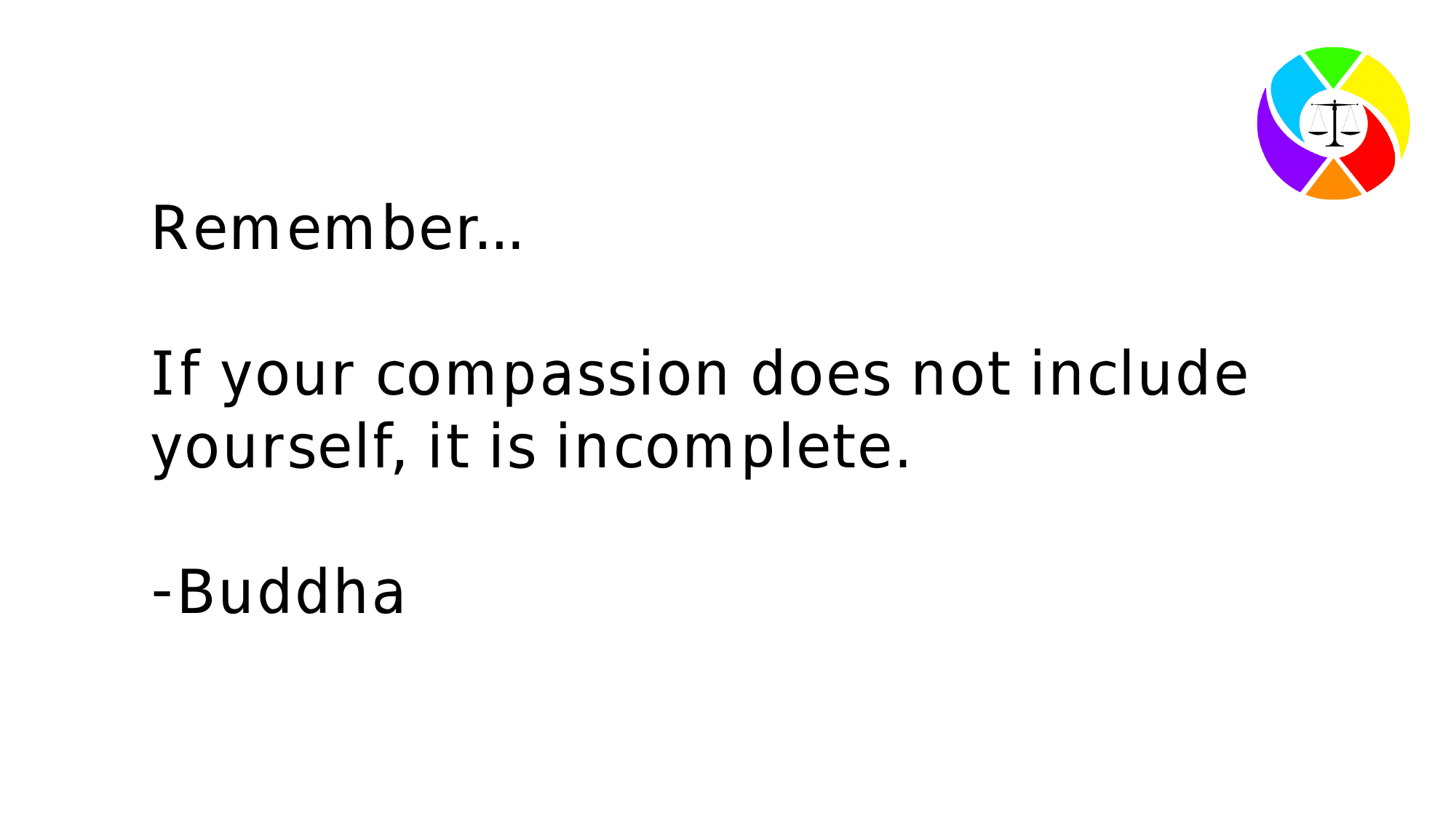

Remember…

If your compassion does not include yourself, it is incomplete.

-Buddha